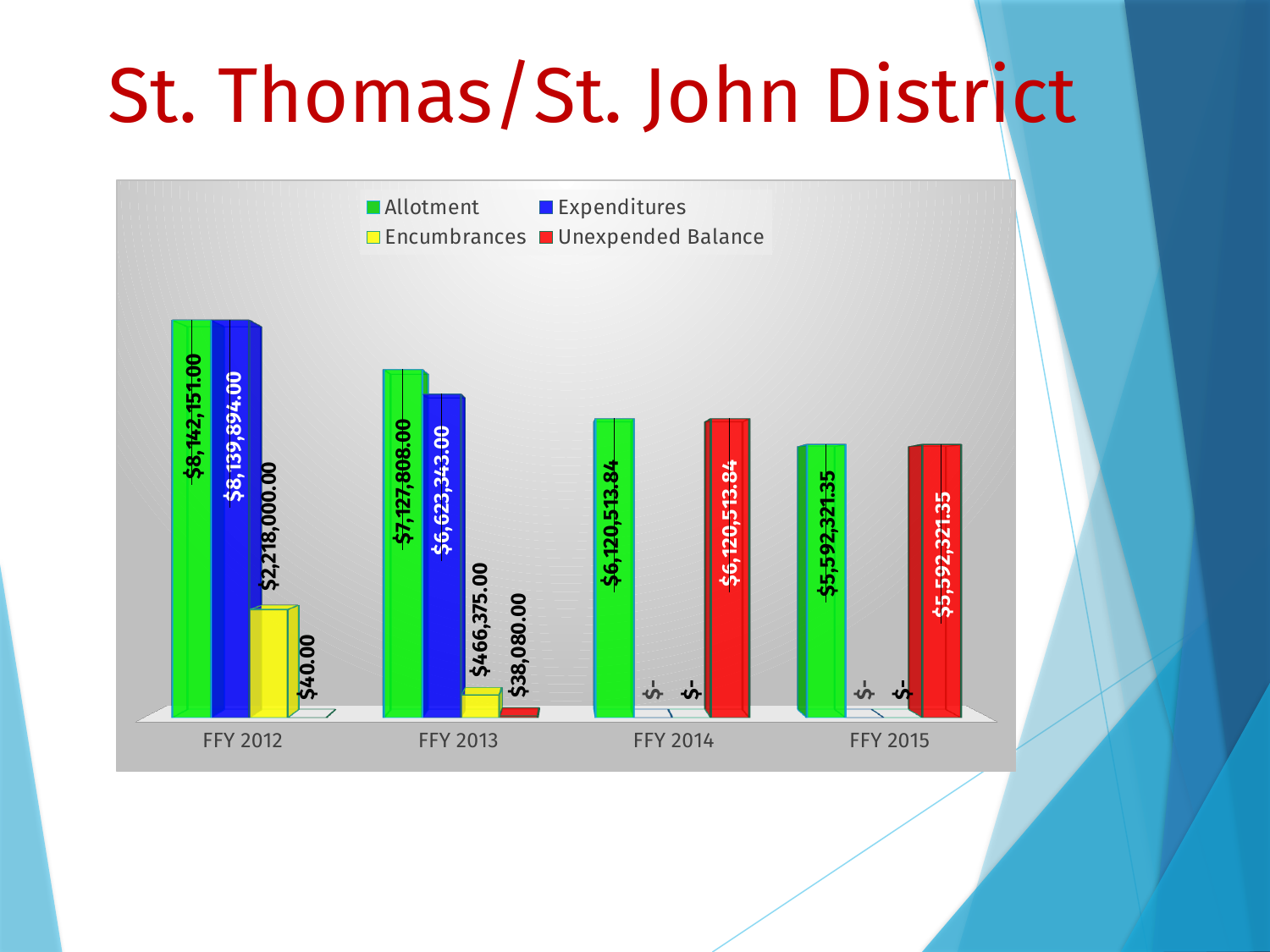

# St. Thomas/St. John District

[unsupported chart]

8